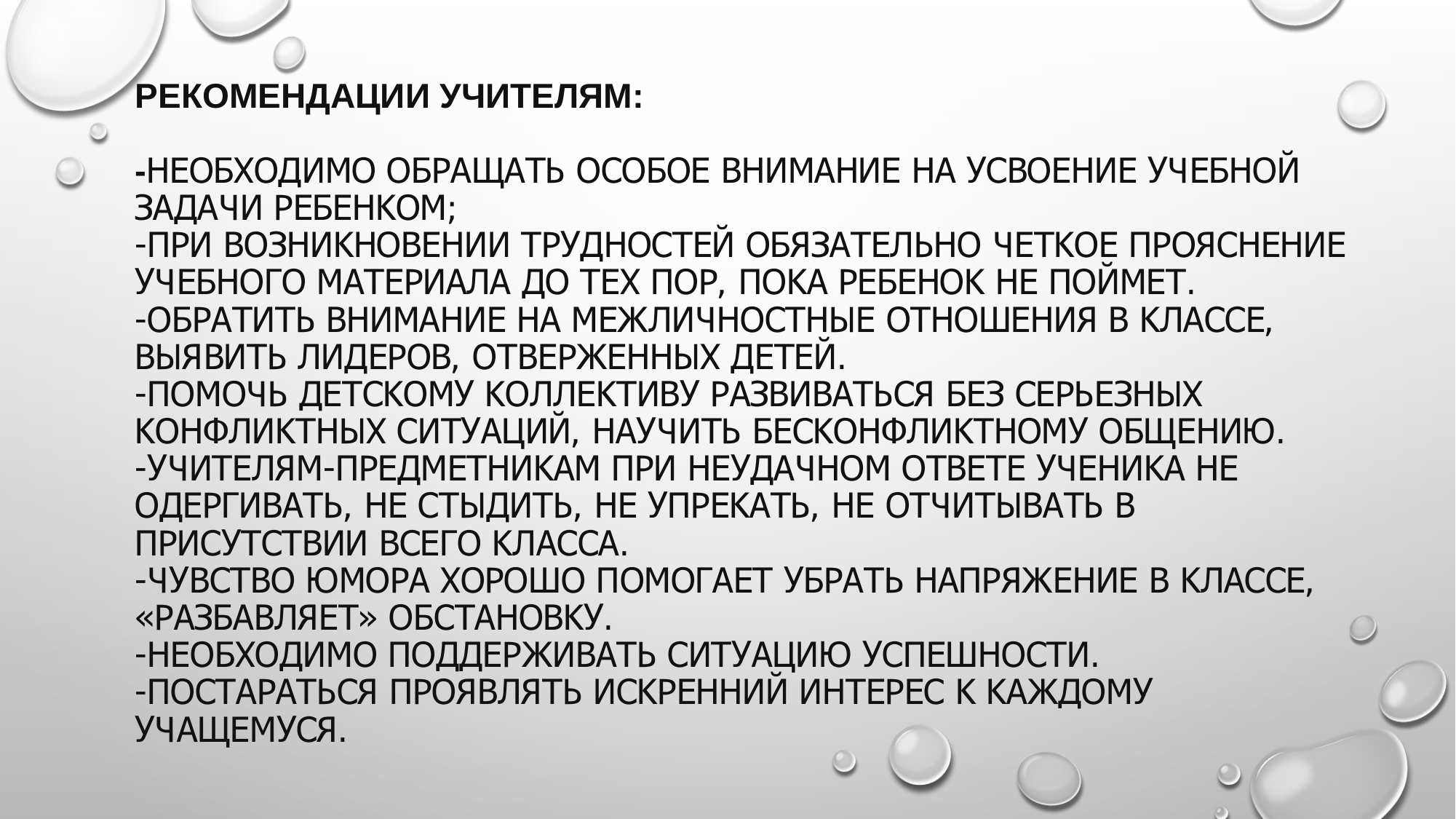

# Рекомендации учителям: -Необходимо обращать особое внимание на усвоение учебной задачи ребенком; -при возникновении трудностей обязательно четкое прояснение учебного материала до тех пор, пока ребенок не поймет. -Обратить внимание на межличностные отношения в классе, выявить лидеров, отверженных детей. -Помочь детскому коллективу развиваться без серьезных конфликтных ситуаций, научить бесконфликтному общению. -Учителям-предметникам при неудачном ответе ученика не одергивать, не стыдить, не упрекать, не отчитывать в присутствии всего класса. -Чувство юмора хорошо помогает убрать напряжение в классе, «разбавляет» обстановку. -Необходимо поддерживать ситуацию успешности. -Постараться проявлять искренний интерес к каждому учащемуся.